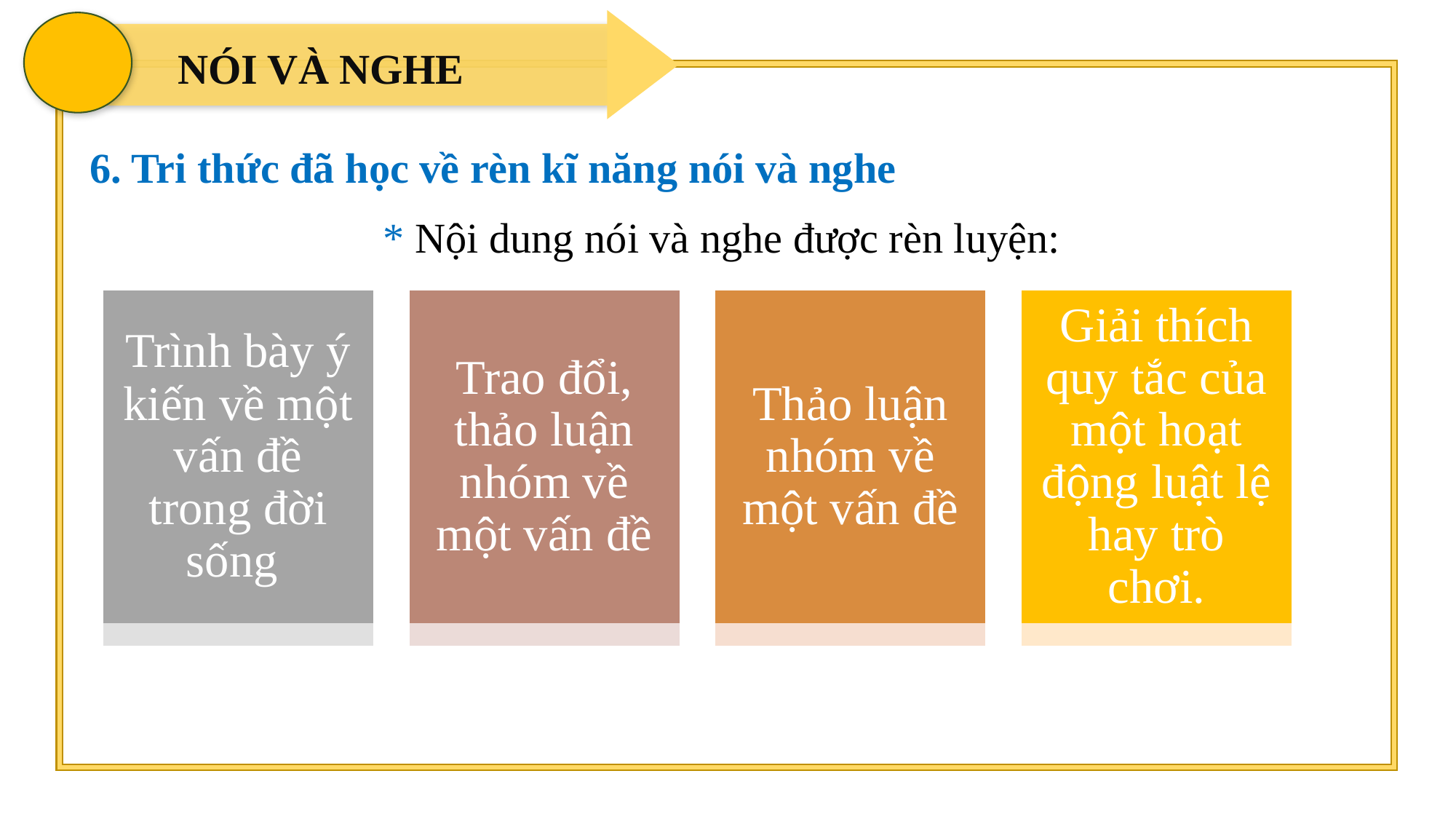

NÓI VÀ NGHE

6. Tri thức đã học về rèn kĩ năng nói và nghe
* Nội dung nói và nghe được rèn luyện:
Trình bày ý kiến về một vấn đề trong đời sống
Trao đổi, thảo luận nhóm về một vấn đề
Thảo luận nhóm về một vấn đề
Giải thích quy tắc của một hoạt động luật lệ hay trò chơi.